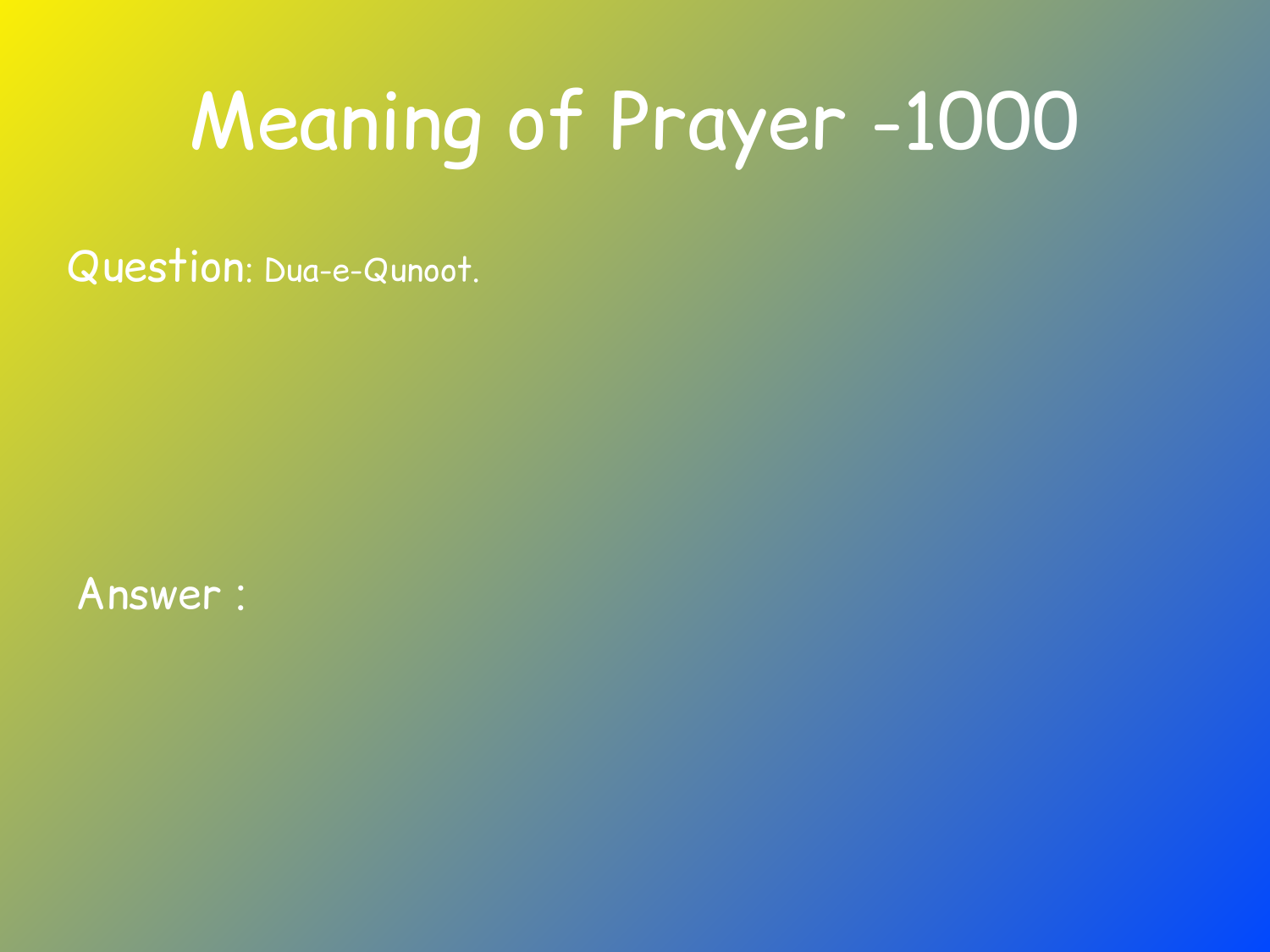

# Meaning of Prayer -1000
Question: Dua-e-Qunoot.

Answer :